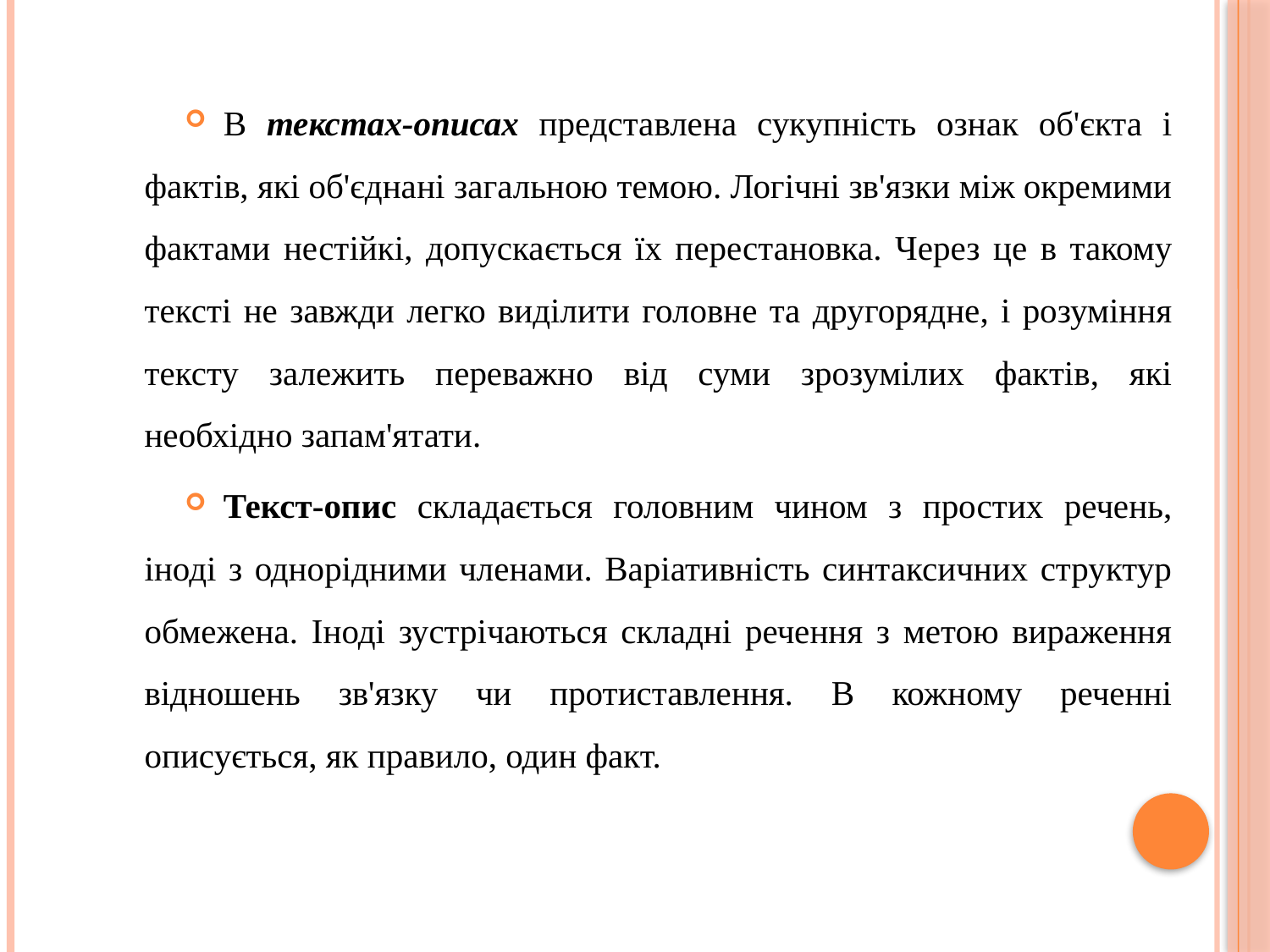

В текстах-описах представлена сукупність ознак об'єкта і фактів, які об'єдна­ні загальною темою. Логічні зв'язки між окремими фактами нестійкі, допуска­ється їх перестановка. Через це в такому тексті не завжди легко виділити головне та другорядне, і розуміння тексту залежить переважно від суми зрозумілих фактів, які необхідно запам'ятати.
Текст-опис складається головним чином з простих речень, іноді з однорідними членами. Варіативність синтаксичних структур обмежена. Іноді зустрічаються складні речення з метою вираження відношень зв'язку чи протиставлення. В кожному реченні описується, як правило, один факт.